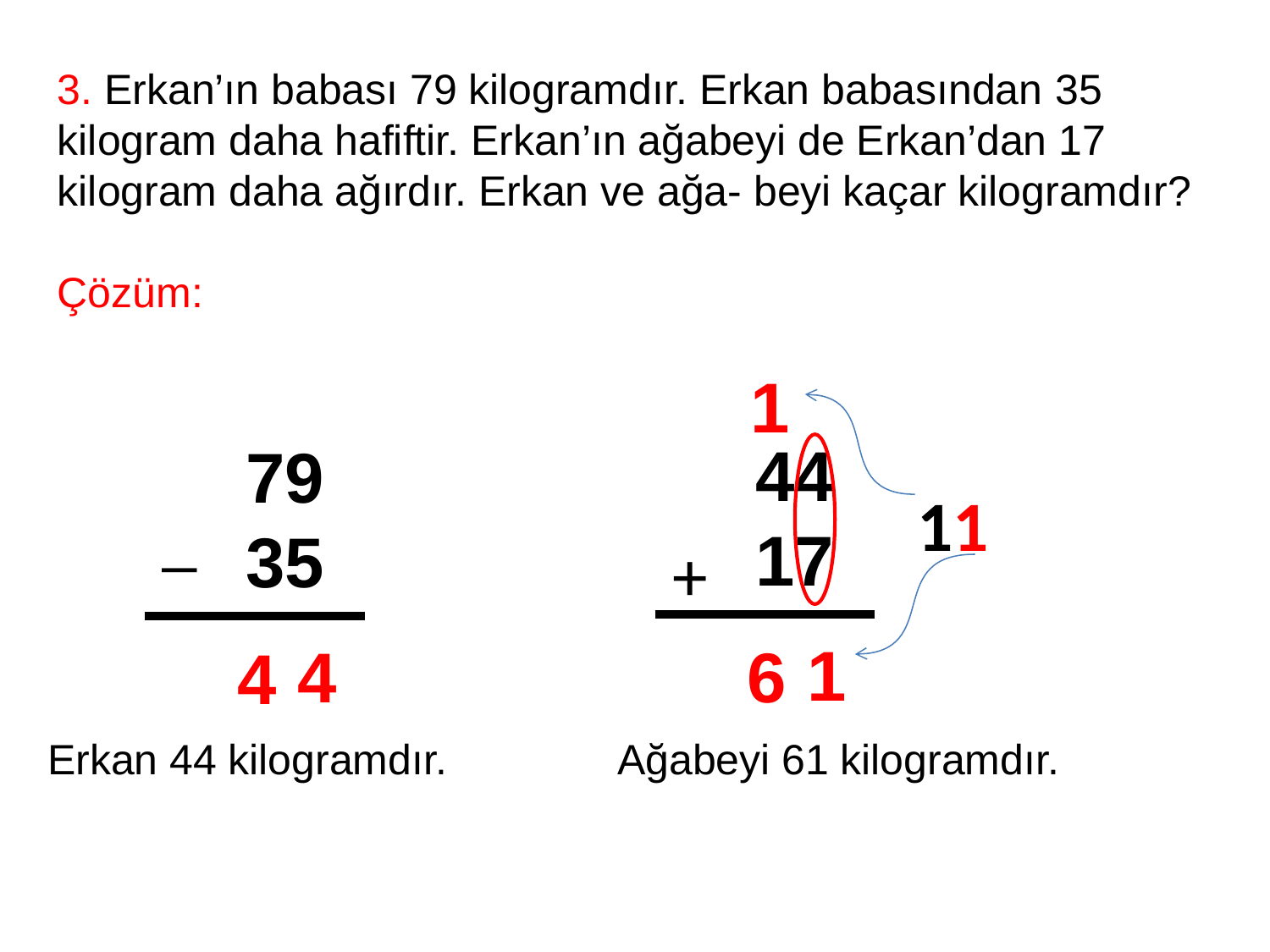

3. Erkan’ın babası 79 kilogramdır. Erkan babasından 35 kilogram daha hafiftir. Erkan’ın ağabeyi de Erkan’dan 17 kilogram daha ağırdır. Erkan ve ağa- beyi kaçar kilogramdır?

Çözüm:
1
44
17
79
35

11
_
+
1
4
6
4
Erkan 44 kilogramdır.
Ağabeyi 61 kilogramdır.